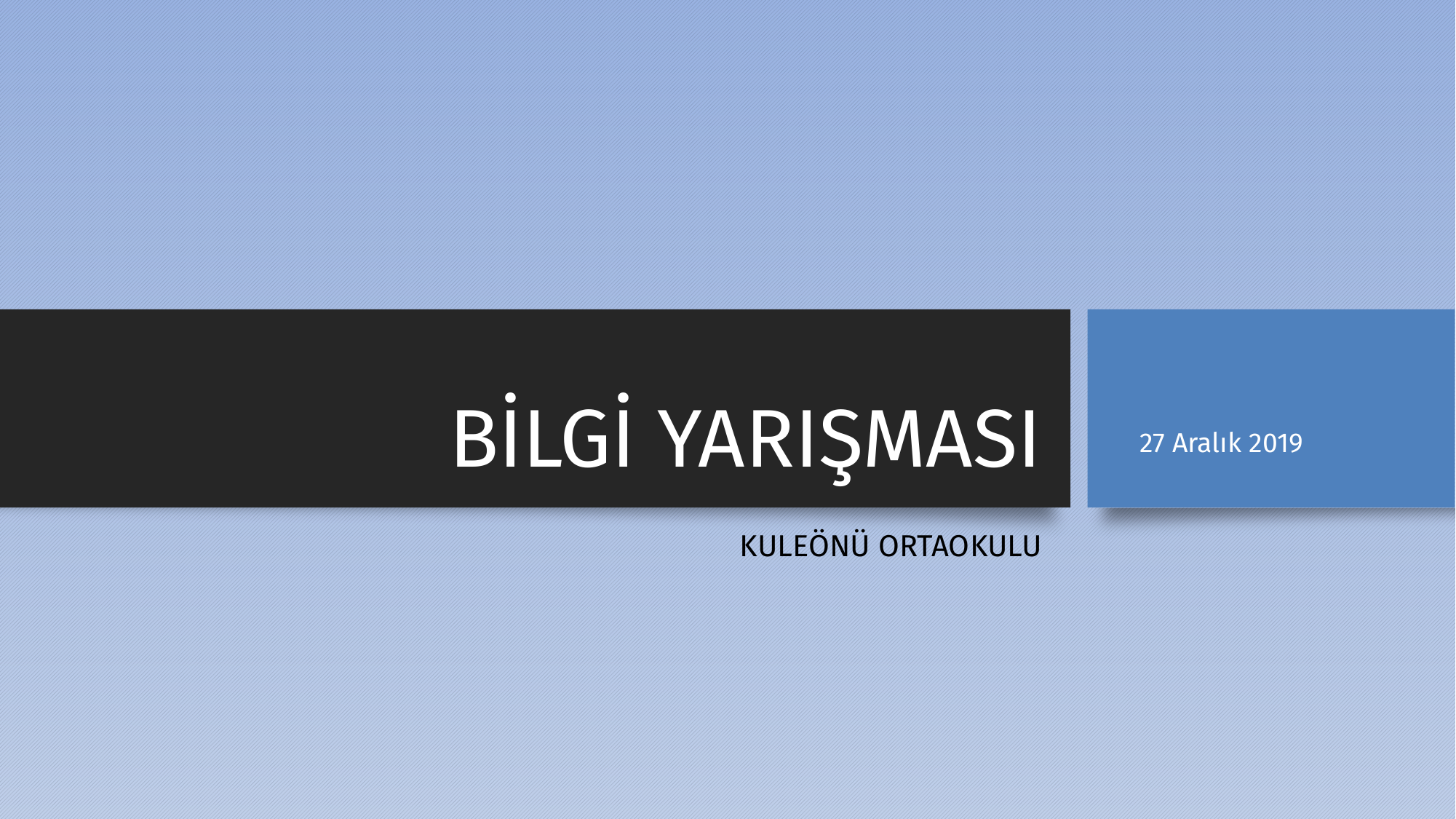

# BİLGİ YARIŞMASI
27 Aralık 2019
KULEÖNÜ ORTAOKULU